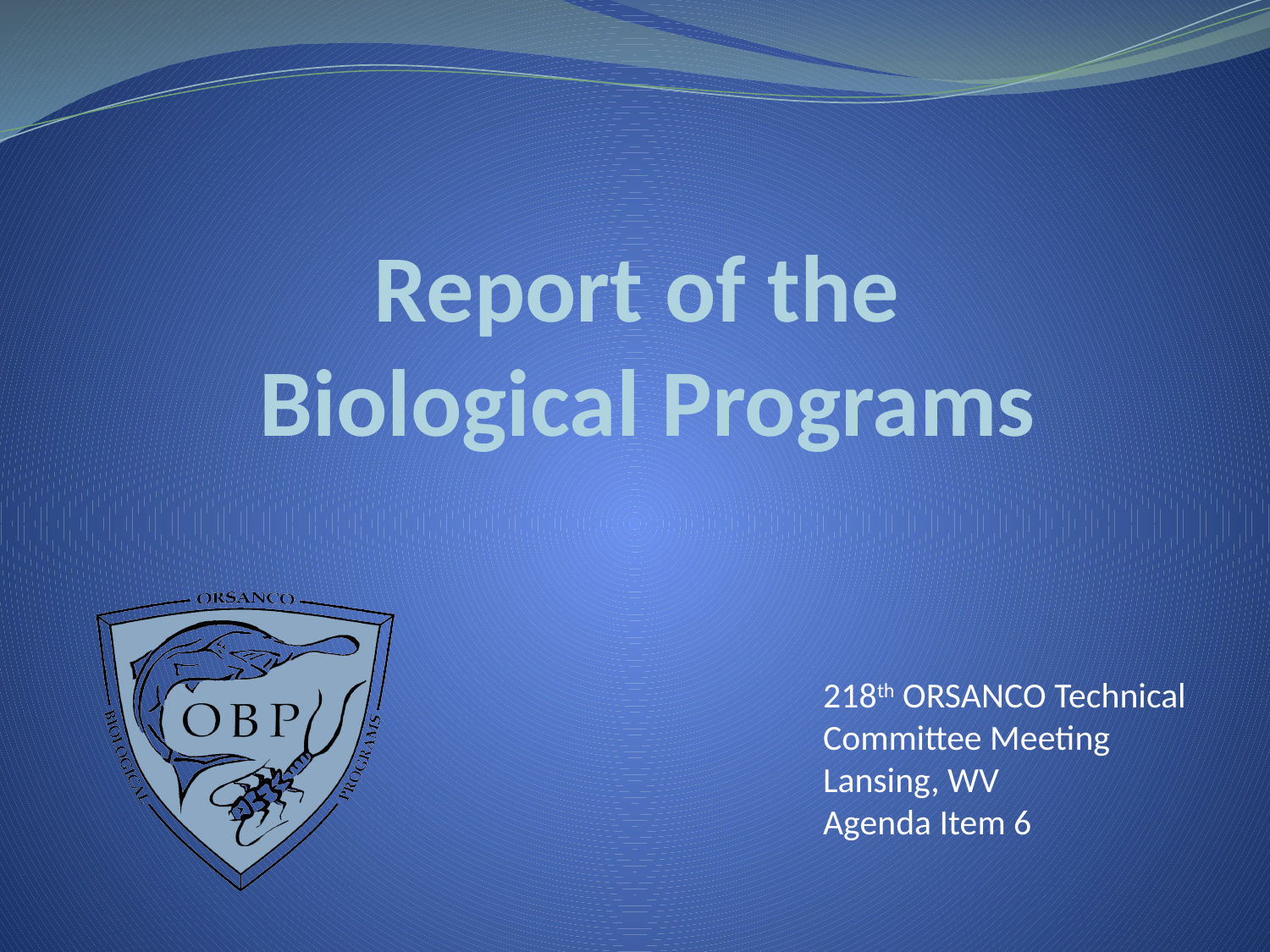

Report of the
Biological Programs

218th ORSANCO Technical Committee Meeting
Lansing, WV
Agenda Item 6